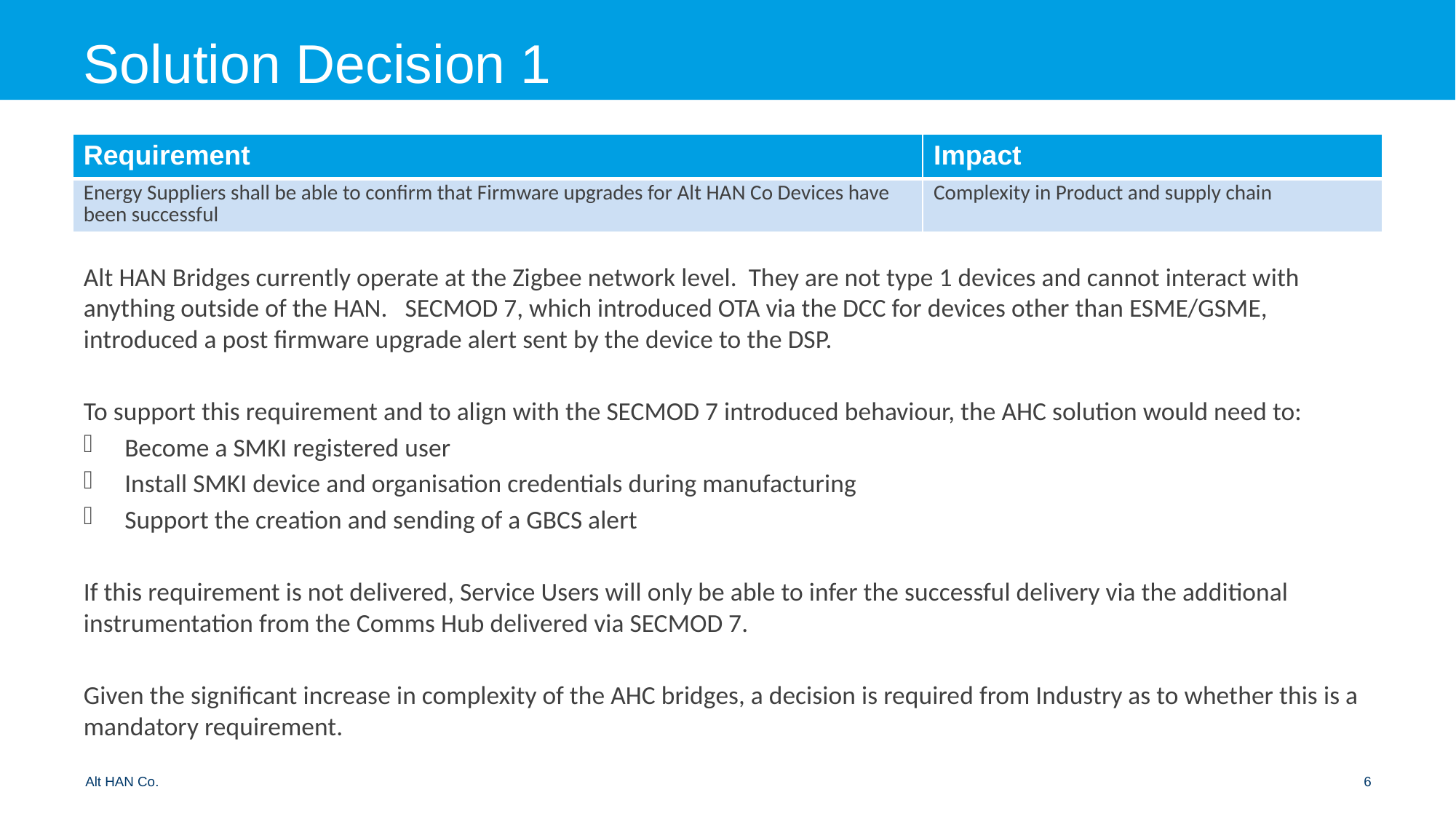

# Solution Decision 1
| Requirement | Impact |
| --- | --- |
| Energy Suppliers shall be able to confirm that Firmware upgrades for Alt HAN Co Devices have been successful | Complexity in Product and supply chain |
Alt HAN Bridges currently operate at the Zigbee network level.  They are not type 1 devices and cannot interact with anything outside of the HAN.   SECMOD 7, which introduced OTA via the DCC for devices other than ESME/GSME, introduced a post firmware upgrade alert sent by the device to the DSP.

To support this requirement and to align with the SECMOD 7 introduced behaviour, the AHC solution would need to:
Become a SMKI registered user
Install SMKI device and organisation credentials during manufacturing
Support the creation and sending of a GBCS alert

If this requirement is not delivered, Service Users will only be able to infer the successful delivery via the additional instrumentation from the Comms Hub delivered via SECMOD 7.

Given the significant increase in complexity of the AHC bridges, a decision is required from Industry as to whether this is a mandatory requirement.
Alt HAN Co.
6